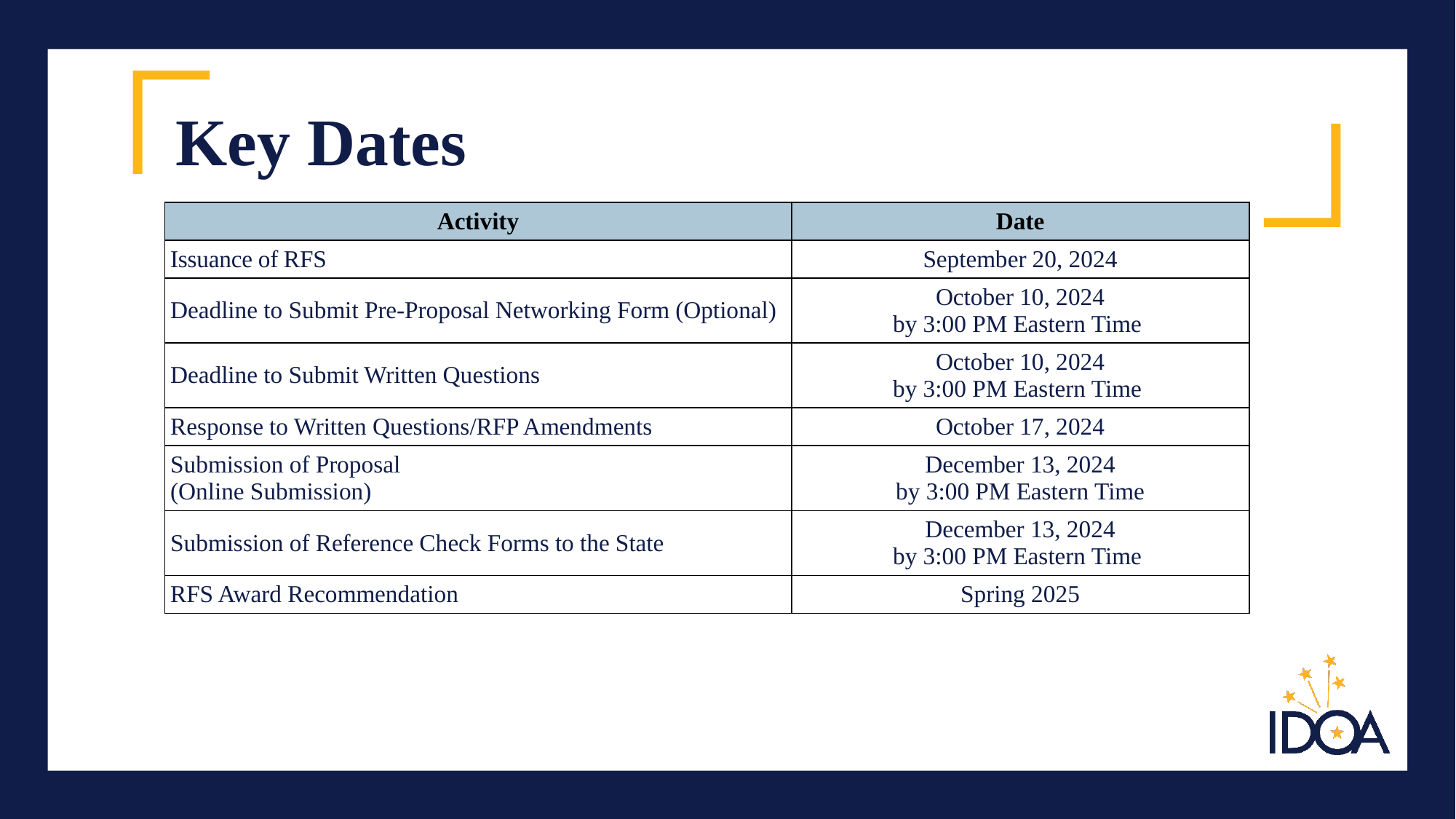

# Key Dates
| Activity | Date |
| --- | --- |
| Issuance of RFS | September 20, 2024 |
| Deadline to Submit Pre-Proposal Networking Form (Optional) | October 10, 2024 by 3:00 PM Eastern Time |
| Deadline to Submit Written Questions | October 10, 2024 by 3:00 PM Eastern Time |
| Response to Written Questions/RFP Amendments | October 17, 2024 |
| Submission of Proposal (Online Submission) | December 13, 2024 by 3:00 PM Eastern Time |
| Submission of Reference Check Forms to the State | December 13, 2024 by 3:00 PM Eastern Time |
| RFS Award Recommendation | Spring 2025 |